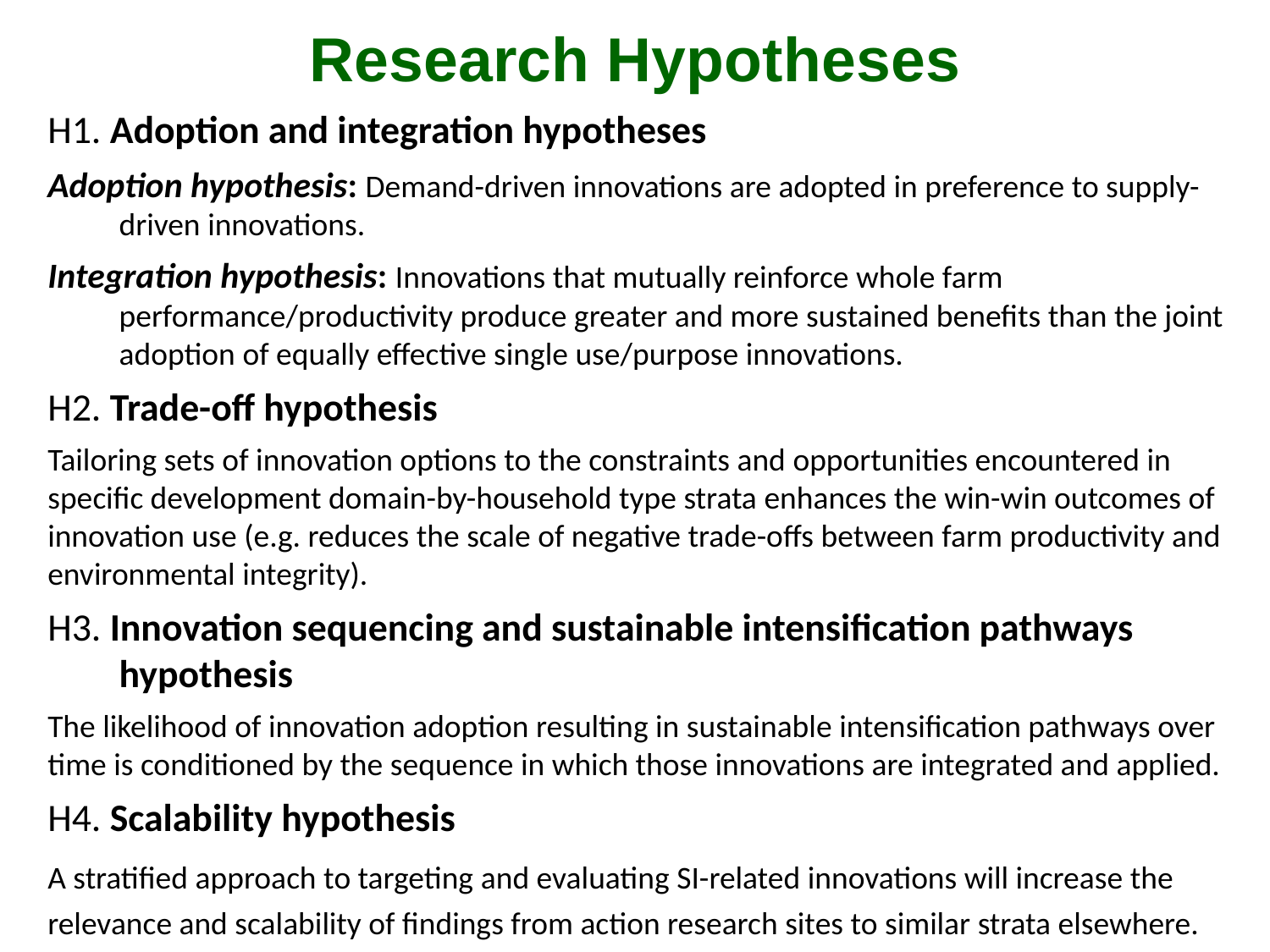

# Research Hypotheses
H1. Adoption and integration hypotheses
Adoption hypothesis: Demand-driven innovations are adopted in preference to supply-driven innovations.
Integration hypothesis: Innovations that mutually reinforce whole farm performance/productivity produce greater and more sustained benefits than the joint adoption of equally effective single use/purpose innovations.
H2. Trade-off hypothesis
Tailoring sets of innovation options to the constraints and opportunities encountered in specific development domain-by-household type strata enhances the win-win outcomes of innovation use (e.g. reduces the scale of negative trade-offs between farm productivity and environmental integrity).
H3. Innovation sequencing and sustainable intensification pathways hypothesis
The likelihood of innovation adoption resulting in sustainable intensification pathways over time is conditioned by the sequence in which those innovations are integrated and applied.
H4. Scalability hypothesis
A stratified approach to targeting and evaluating SI-related innovations will increase the relevance and scalability of findings from action research sites to similar strata elsewhere.